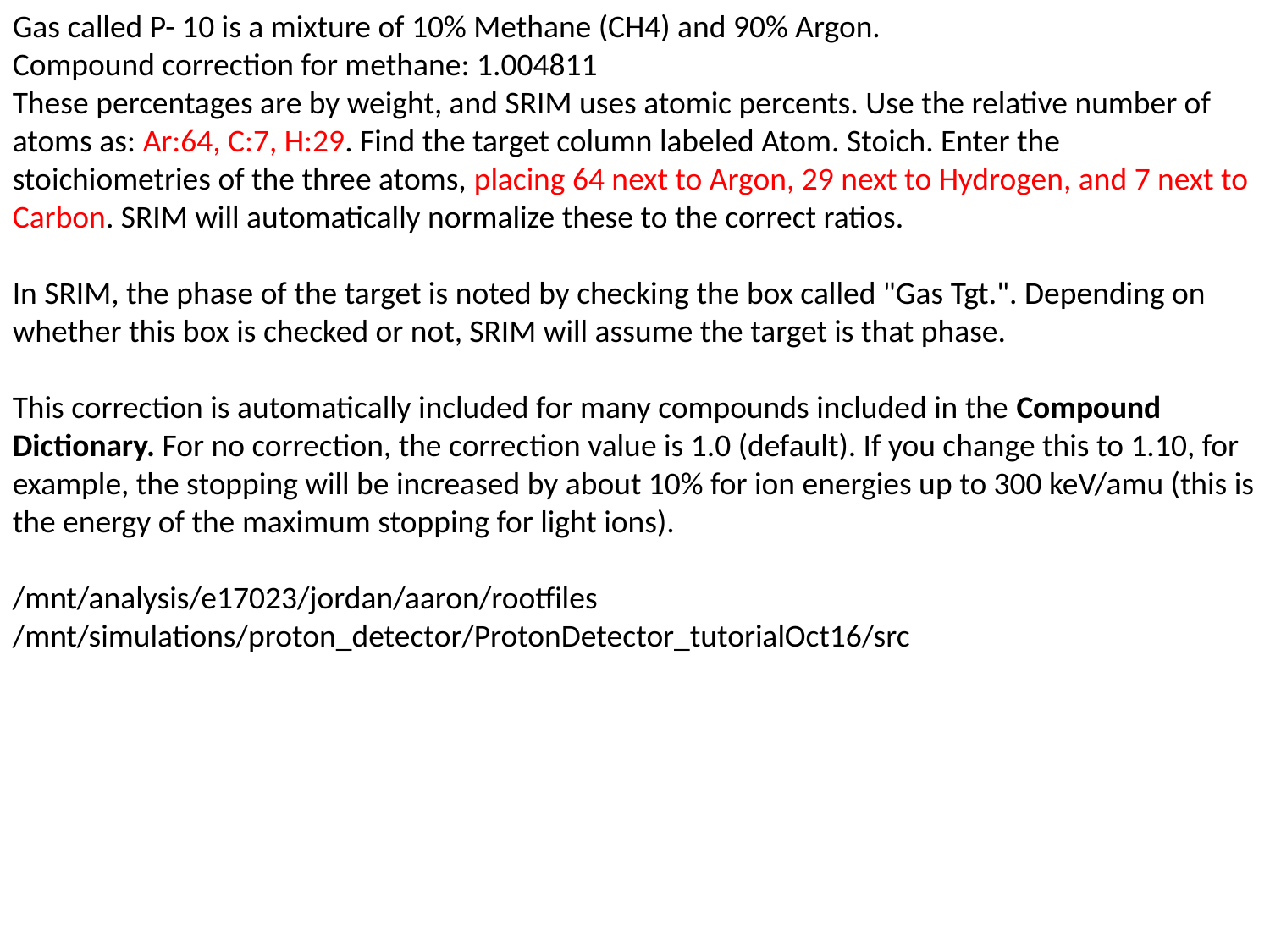

Gas called P- 10 is a mixture of 10% Methane (CH4) and 90% Argon.
Compound correction for methane: 1.004811
These percentages are by weight, and SRIM uses atomic percents. Use the relative number of atoms as: Ar:64, C:7, H:29. Find the target column labeled Atom. Stoich. Enter the stoichiometries of the three atoms, placing 64 next to Argon, 29 next to Hydrogen, and 7 next to Carbon. SRIM will automatically normalize these to the correct ratios.

In SRIM, the phase of the target is noted by checking the box called "Gas Tgt.". Depending on whether this box is checked or not, SRIM will assume the target is that phase.

This correction is automatically included for many compounds included in the Compound Dictionary. For no correction, the correction value is 1.0 (default). If you change this to 1.10, for example, the stopping will be increased by about 10% for ion energies up to 300 keV/amu (this is the energy of the maximum stopping for light ions).

/mnt/analysis/e17023/jordan/aaron/rootfiles
/mnt/simulations/proton_detector/ProtonDetector_tutorialOct16/src